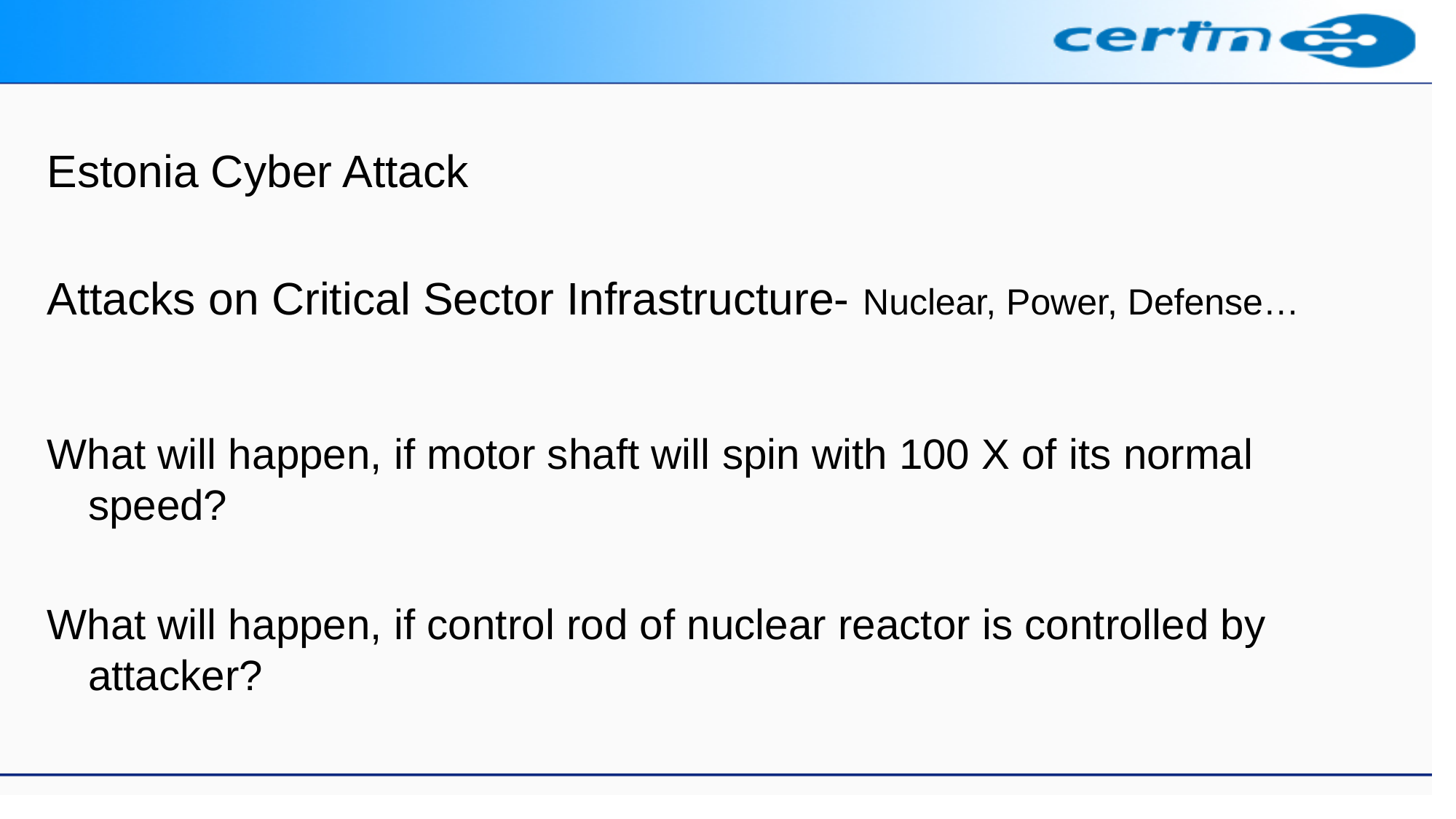

#
Estonia Cyber Attack

Attacks on Critical Sector Infrastructure- Nuclear, Power, Defense…

What will happen, if motor shaft will spin with 100 X of its normal speed?

What will happen, if control rod of nuclear reactor is controlled by attacker?